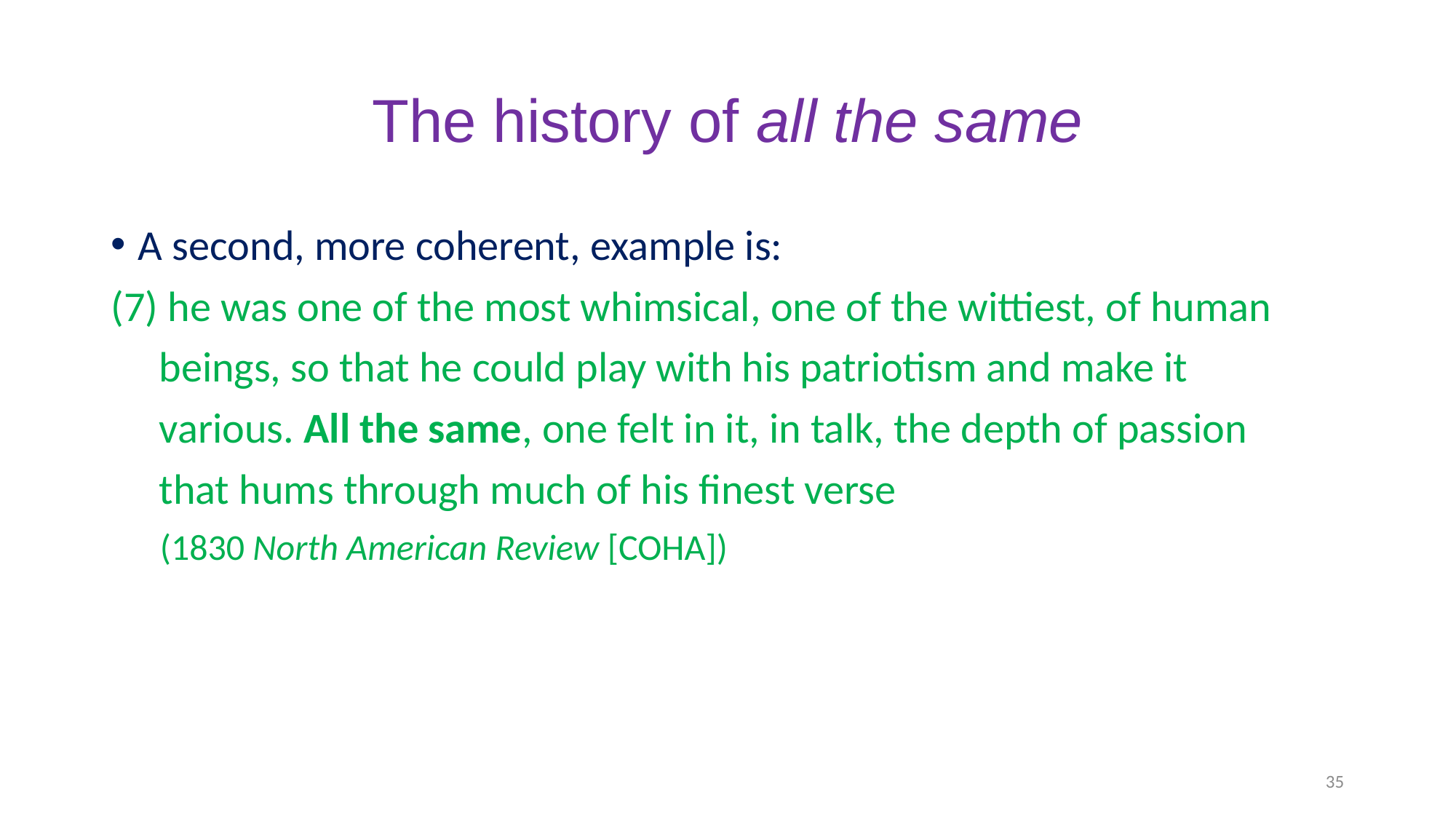

# The history of all the same
A second, more coherent, example is:
(7) he was one of the most whimsical, one of the wittiest, of human
     beings, so that he could play with his patriotism and make it
     various. All the same, one felt in it, in talk, the depth of passion
     that hums through much of his finest verse
      (1830 North American Review [COHA])

35